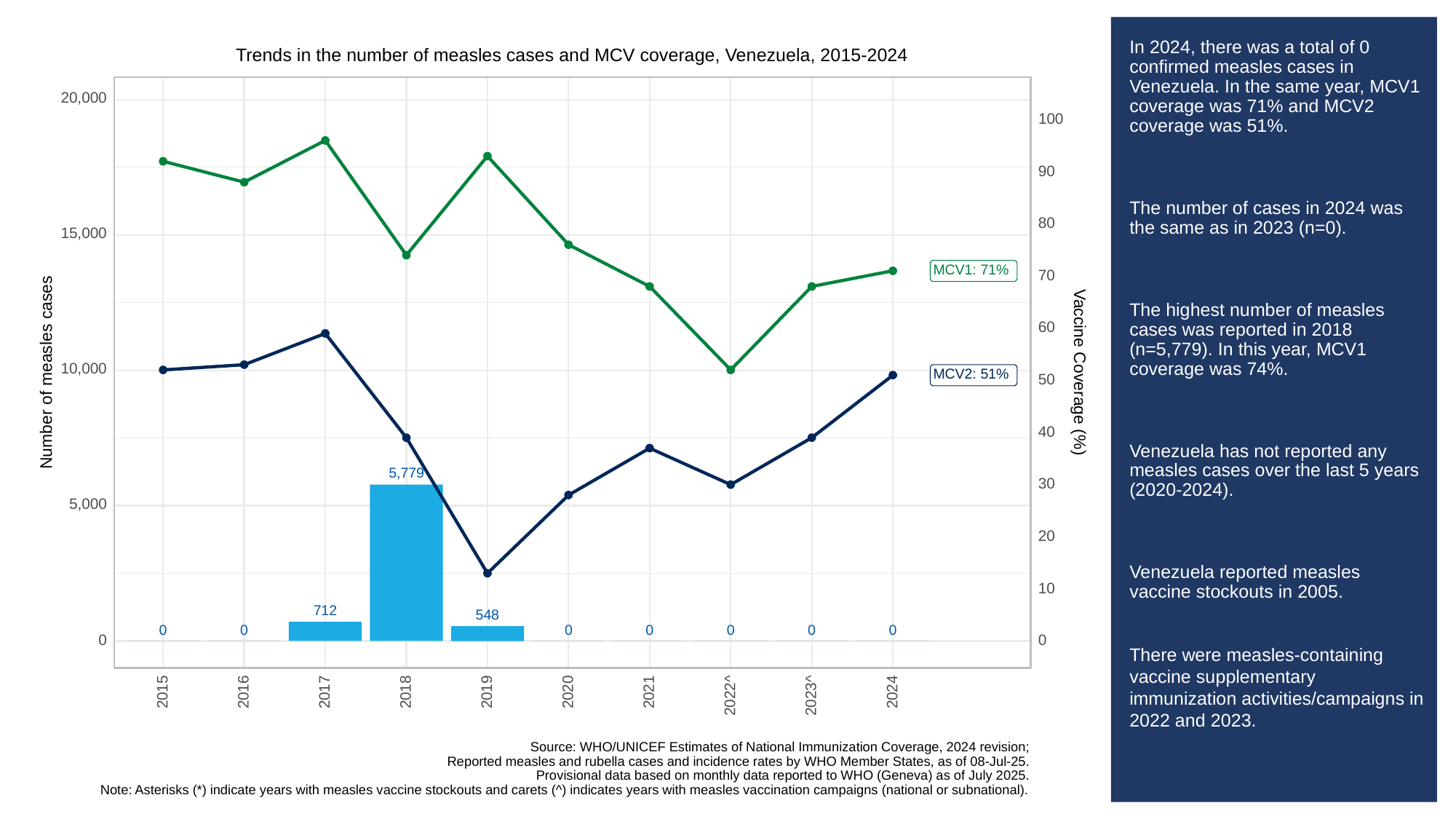

# In 2024, there was a total of 0 confirmed measles cases in Venezuela. In the same year, MCV1 coverage was 71% and MCV2 coverage was 51%.

The number of cases in 2024 was the same as in 2023 (n=0).

The highest number of measles cases was reported in 2018 (n=5,779). In this year, MCV1 coverage was 74%.

Venezuela has not reported any measles cases over the last 5 years (2020-2024).

Venezuela reported measles vaccine stockouts in 2005.

There were measles-containing vaccine supplementary immunization activities/campaigns in 2022 and 2023.

Trends in the number of measles cases and MCV coverage, Venezuela, 2015-2024

20,000

100

90

80
15,000

MCV1: 71%

70

60

10,000

Vaccine Coverage (%)

Number of measles cases
MCV2: 51%

50

40

5,779
30

5,000

20

10
712
548

0
0
0
0
0
0
0

0
0

2015
2016
2017
2018
2019
2020
2021
2024
2023^
2022^
Source: WHO/UNICEF Estimates of National Immunization Coverage, 2024 revision;
Reported measles and rubella cases and incidence rates by WHO Member States, as of 08-Jul-25.
Provisional data based on monthly data reported to WHO (Geneva) as of July 2025.
Note: Asterisks (*) indicate years with measles vaccine stockouts and carets (^) indicates years with measles vaccination campaigns (national or subnational).